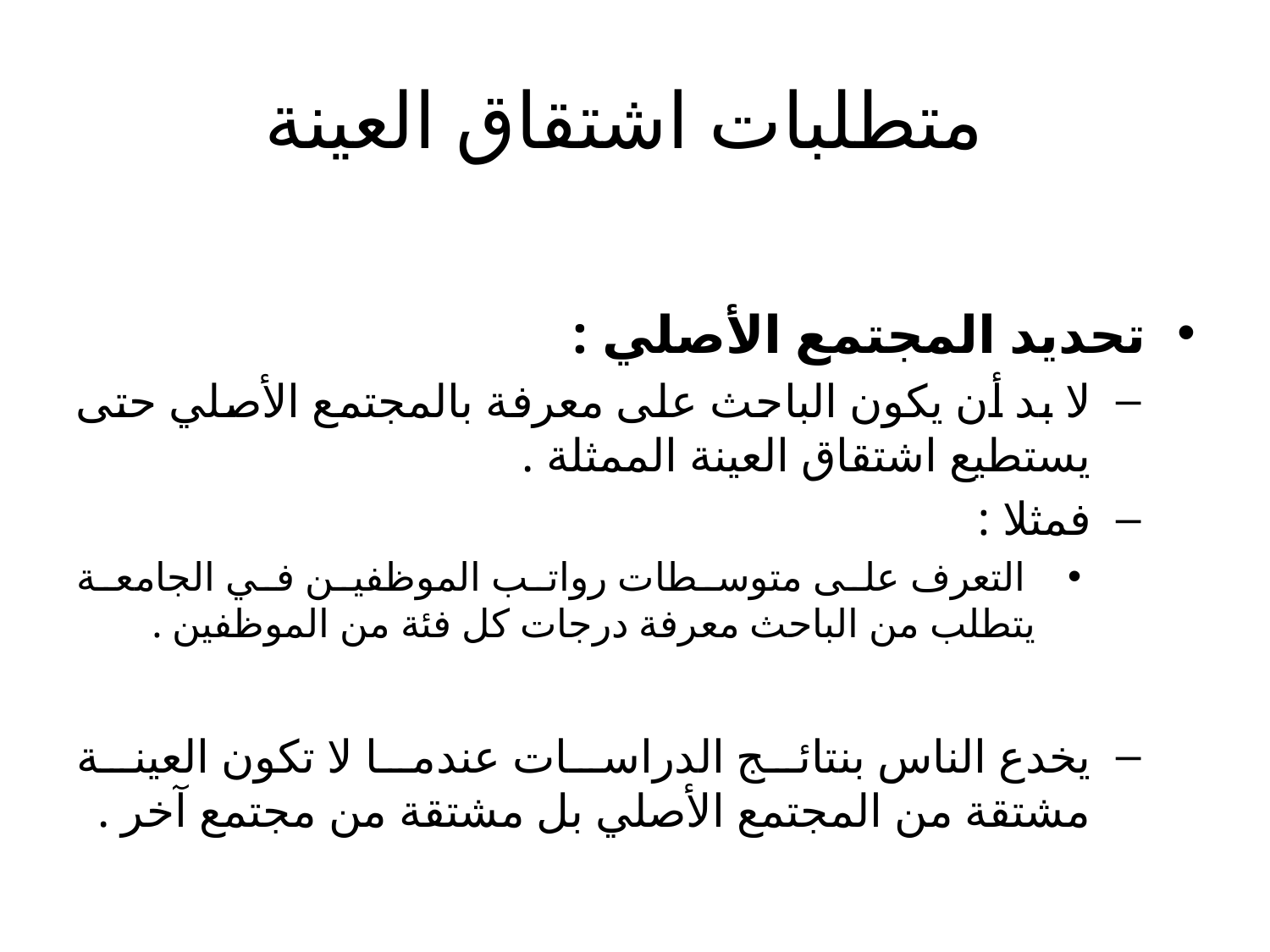

# متطلبات اشتقاق العينة

تحديد المجتمع الأصلي :
لا بد أن يكون الباحث على معرفة بالمجتمع الأصلي حتى يستطيع اشتقاق العينة الممثلة .
فمثلا :
 التعرف على متوسطات رواتب الموظفين في الجامعة يتطلب من الباحث معرفة درجات كل فئة من الموظفين .

يخدع الناس بنتائج الدراسات عندما لا تكون العينة مشتقة من المجتمع الأصلي بل مشتقة من مجتمع آخر .